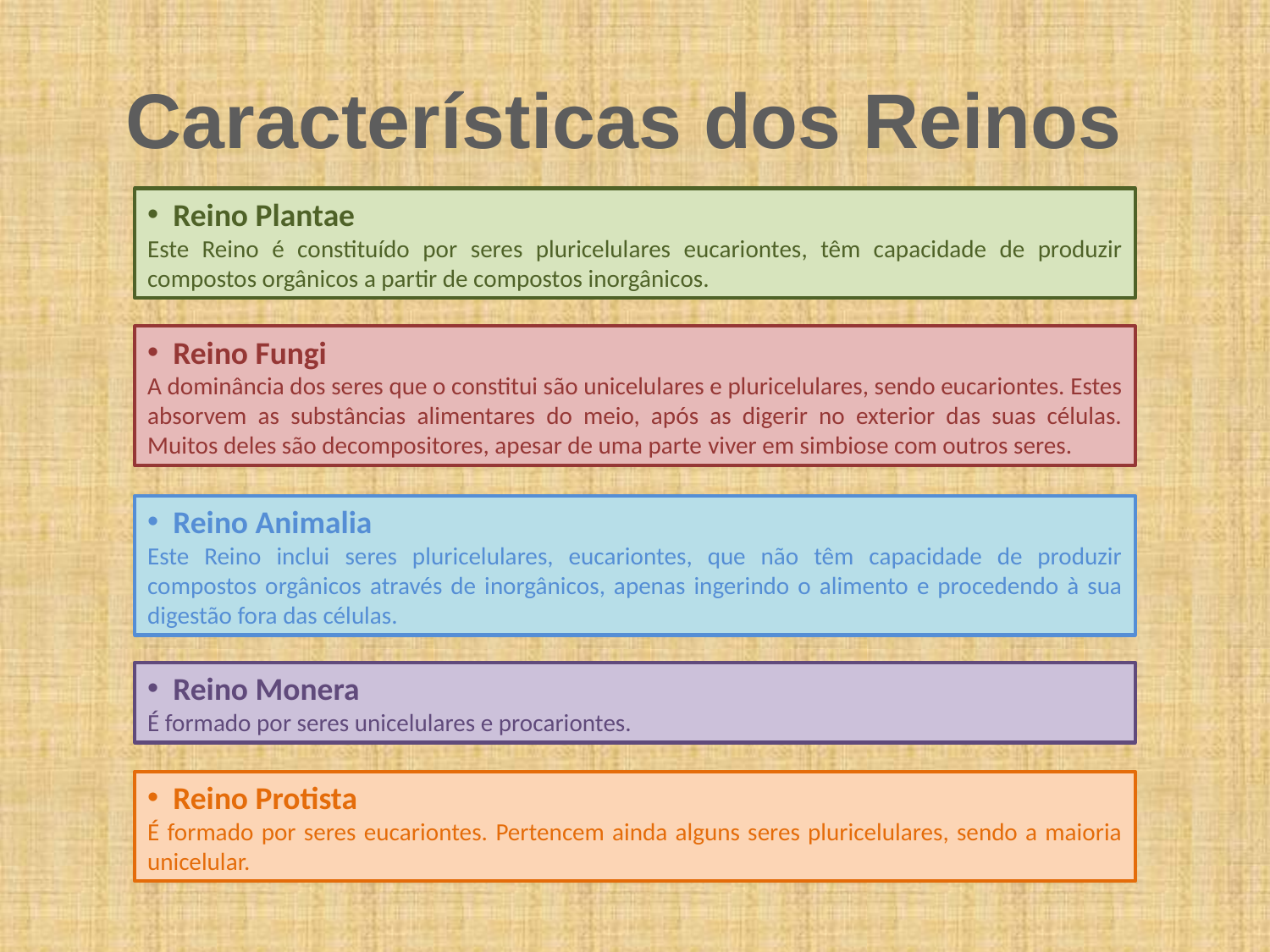

# Características dos Reinos
  Reino Plantae
Este Reino é constituído por seres pluricelulares eucariontes, têm capacidade de produzir compostos orgânicos a partir de compostos inorgânicos.
  Reino Fungi
A dominância dos seres que o constitui são unicelulares e pluricelulares, sendo eucariontes. Estes absorvem as substâncias alimentares do meio, após as digerir no exterior das suas células. Muitos deles são decompositores, apesar de uma parte viver em simbiose com outros seres.
  Reino Animalia
Este Reino inclui seres pluricelulares, eucariontes, que não têm capacidade de produzir compostos orgânicos através de inorgânicos, apenas ingerindo o alimento e procedendo à sua digestão fora das células.
  Reino Monera
É formado por seres unicelulares e procariontes.
  Reino Protista
É formado por seres eucariontes. Pertencem ainda alguns seres pluricelulares, sendo a maioria unicelular.